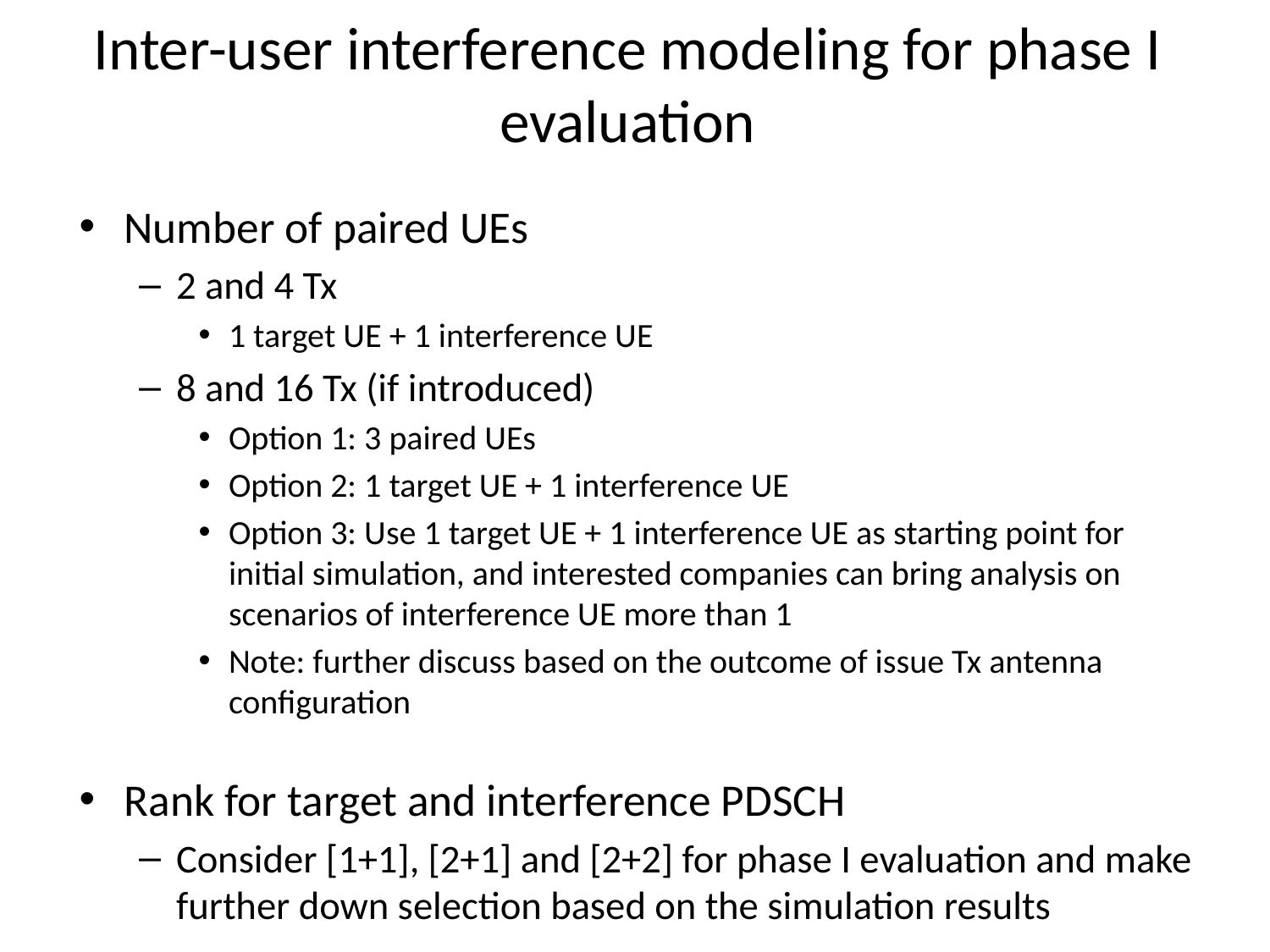

# Inter-user interference modeling for phase I evaluation
Number of paired UEs
2 and 4 Tx
1 target UE + 1 interference UE
8 and 16 Tx (if introduced)
Option 1: 3 paired UEs
Option 2: 1 target UE + 1 interference UE
Option 3: Use 1 target UE + 1 interference UE as starting point for initial simulation, and interested companies can bring analysis on scenarios of interference UE more than 1
Note: further discuss based on the outcome of issue Tx antenna configuration

Rank for target and interference PDSCH
Consider [1+1], [2+1] and [2+2] for phase I evaluation and make further down selection based on the simulation results